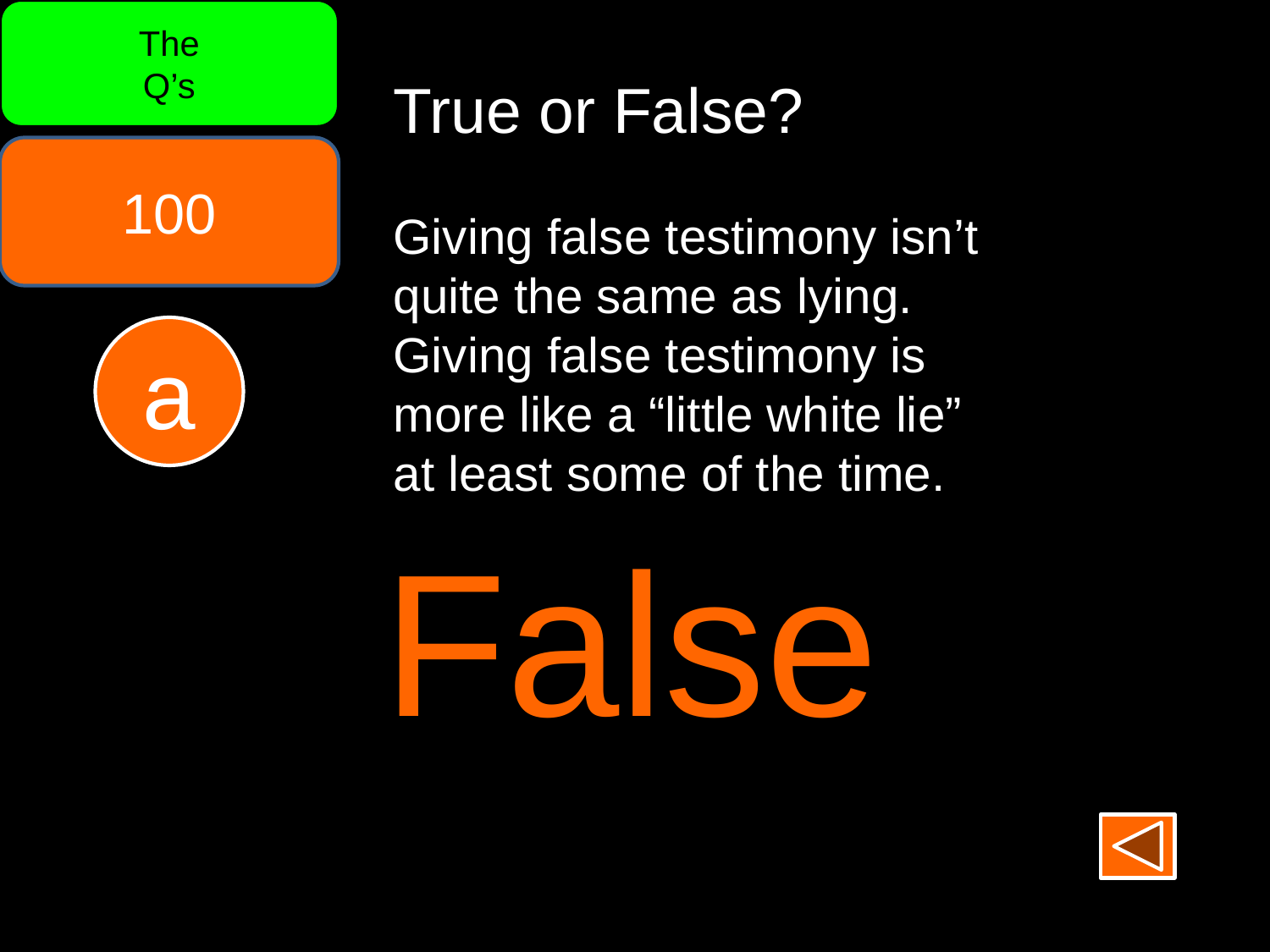

The
Q’s
True or False?

Giving false testimony isn’t
quite the same as lying.
Giving false testimony is
more like a “little white lie”
at least some of the time.
100
a
False